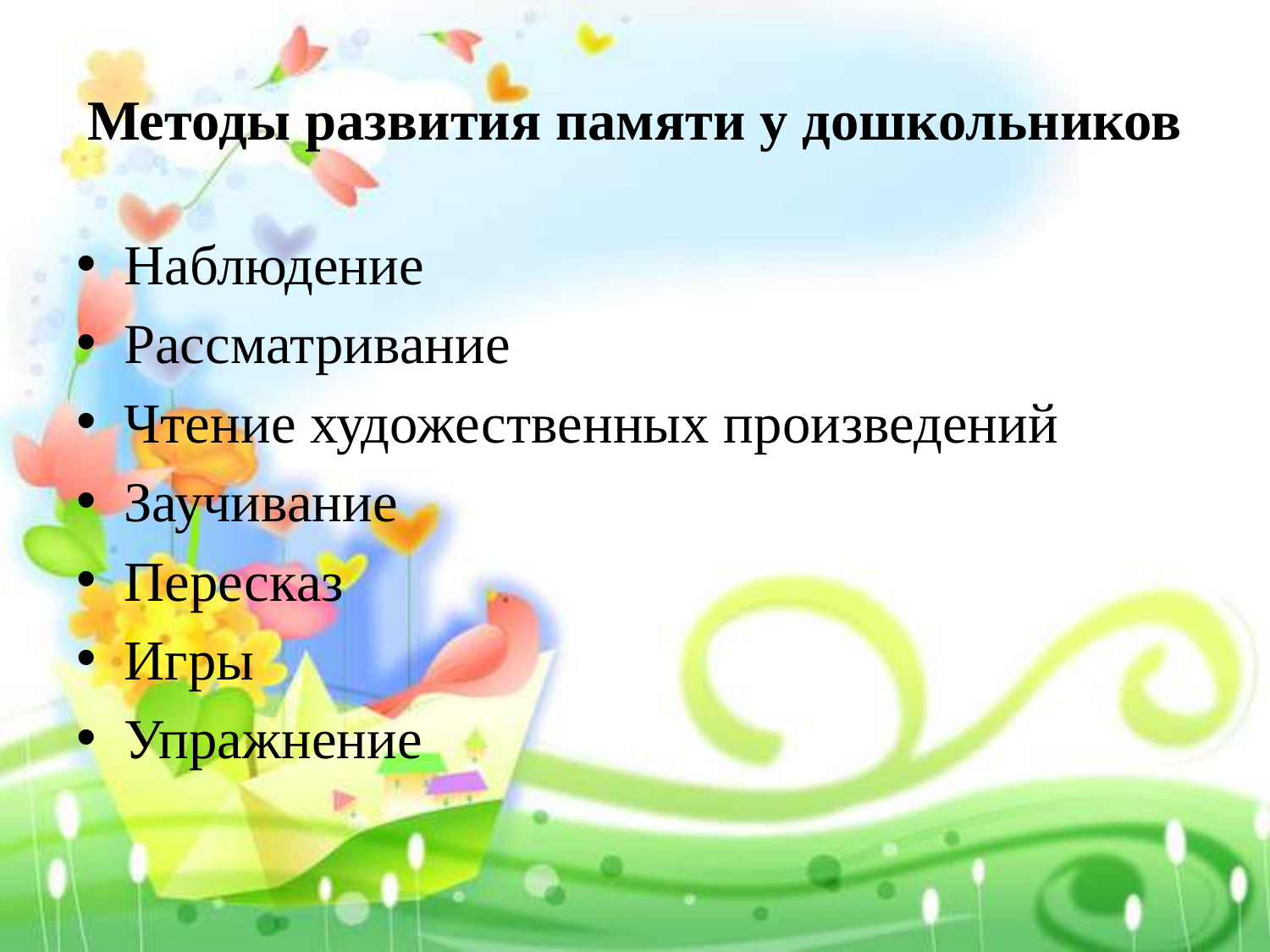

# Методы развития памяти у дошкольников
Наблюдение
Рассматривание
Чтение художественных произведений
Заучивание
Пересказ
Игры
Упражнение